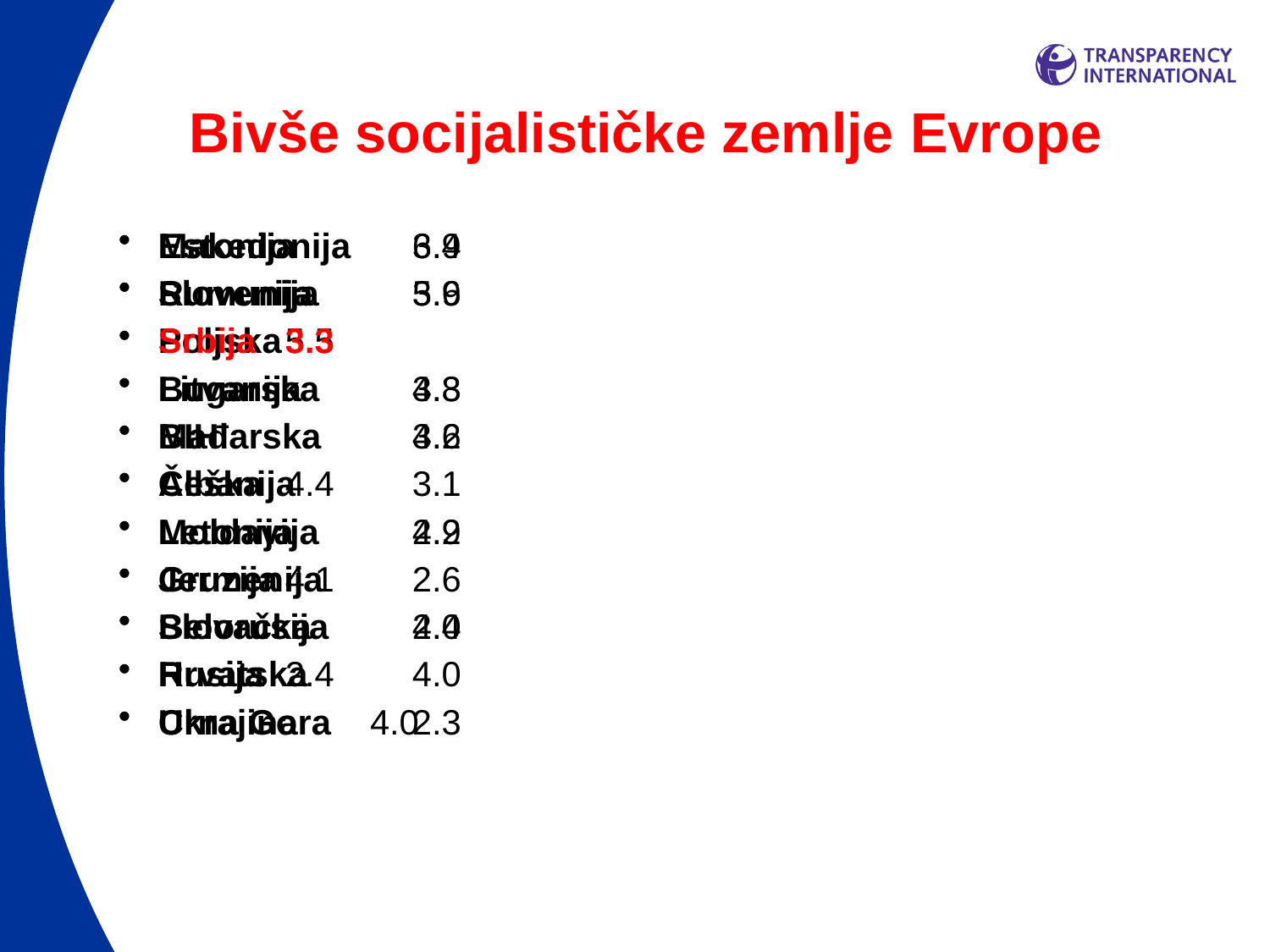

# Bivše socijalističke zemlje Evrope
Estonija	6.4
Slovenija	5.9
Poljska	5.5
Litvanija	4.8
Mađarska	4.6
Češka 	4.4
Letonija	4.2
Gruzija	4.1
Slovačka	4.0
Hrvatska	4.0
Crna Gora    4.0
Makedonija 	3.9
Rumunija	3.6
Srbija	3.3
Bugarska	3.3
BIH		3.2
Albanija	3.1
Moldavija	2.9
Jermenija	2.6
Belorusija	2.4
Rusija	2.4
Ukrajina	2.3